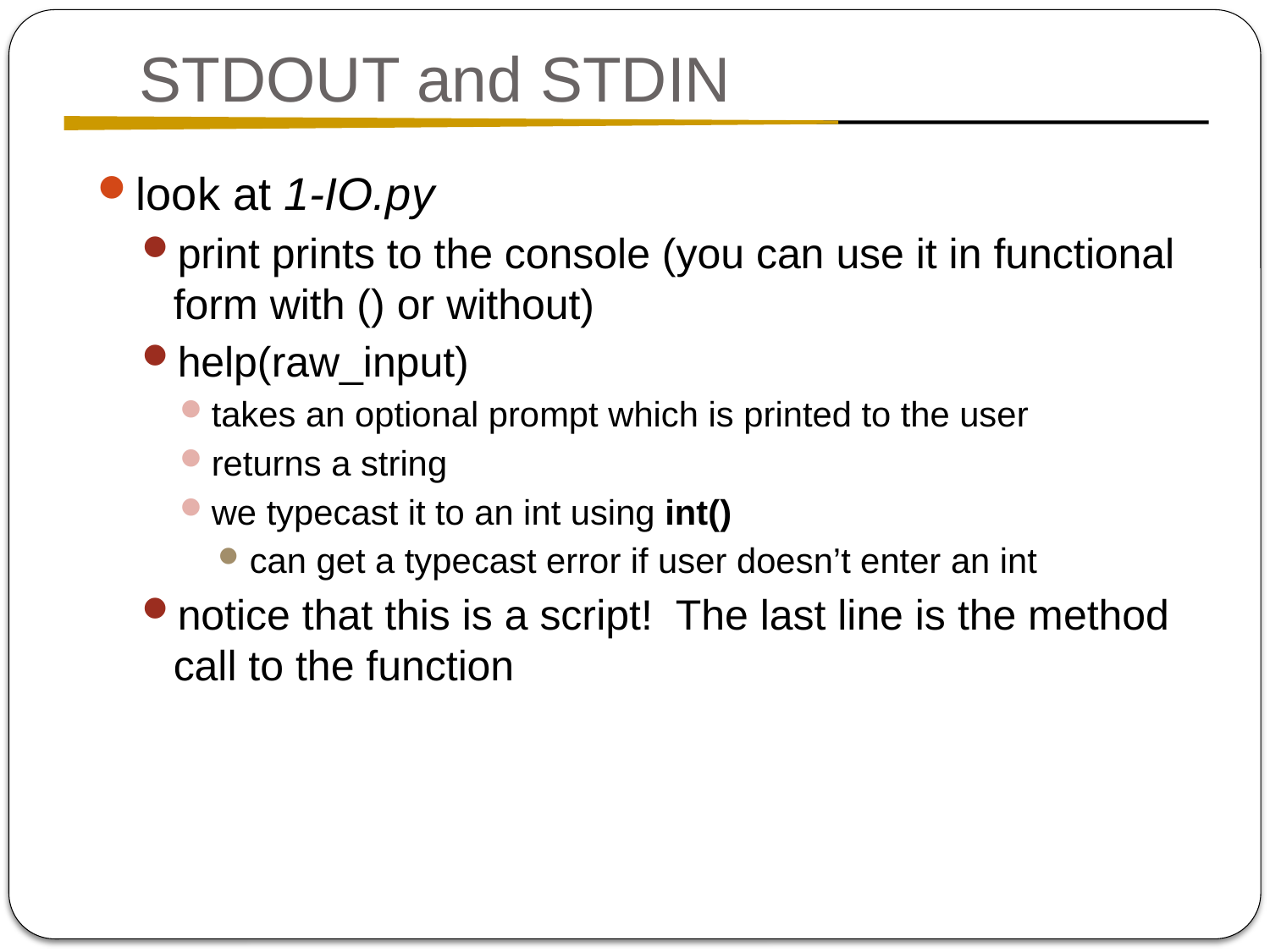

# STDOUT and STDIN
look at 1-IO.py
print prints to the console (you can use it in functional form with () or without)
help(raw_input)
takes an optional prompt which is printed to the user
returns a string
we typecast it to an int using int()
can get a typecast error if user doesn’t enter an int
notice that this is a script!  The last line is the method call to the function